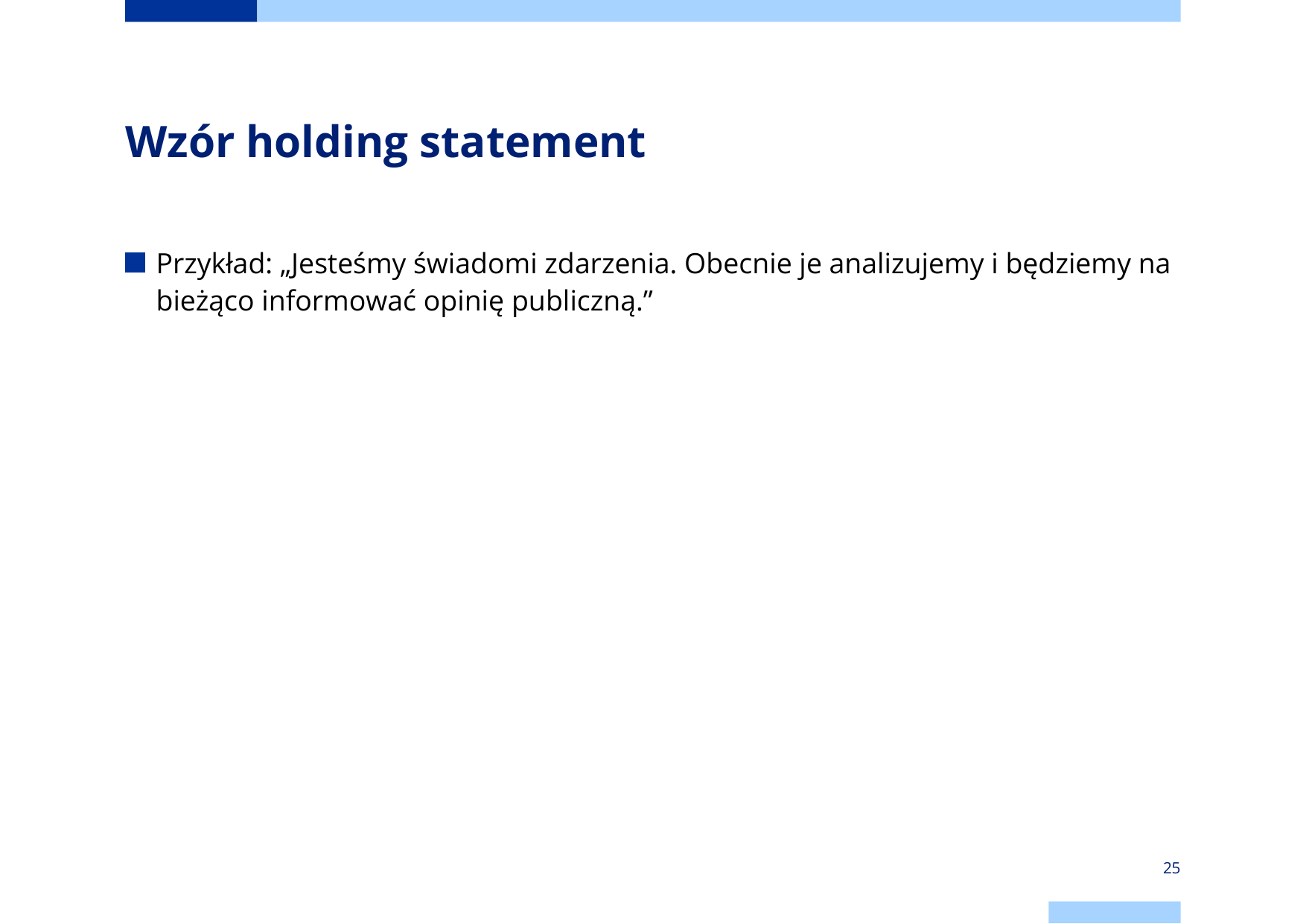

# Wzór holding statement
Przykład: „Jesteśmy świadomi zdarzenia. Obecnie je analizujemy i będziemy na bieżąco informować opinię publiczną.”
25